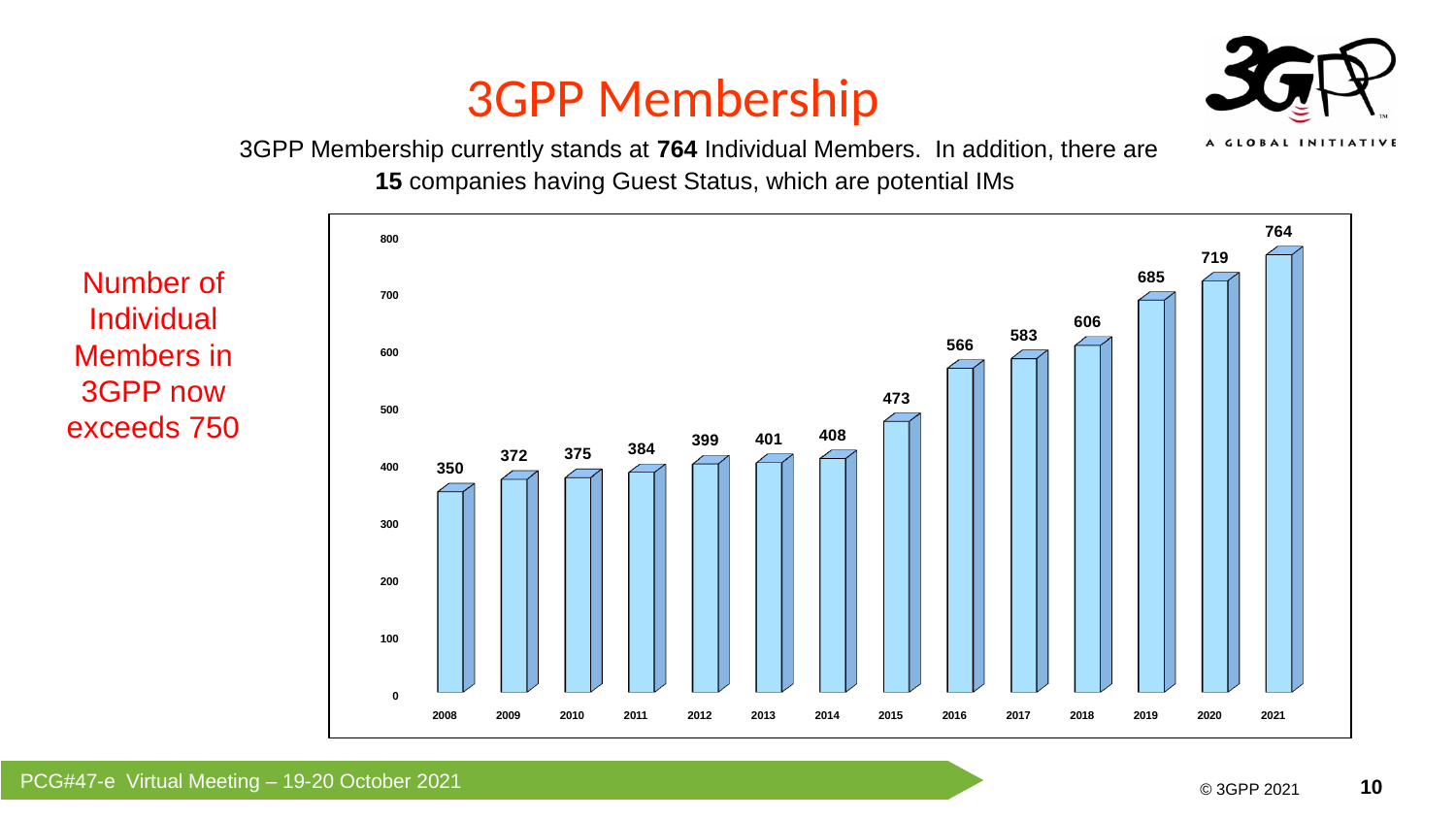

# 3GPP Membership
3GPP Membership currently stands at 764 Individual Members.  In addition, there are 15 companies having Guest Status, which are potential IMs

[unsupported chart]

Number of Individual Members in 3GPP now exceeds 750